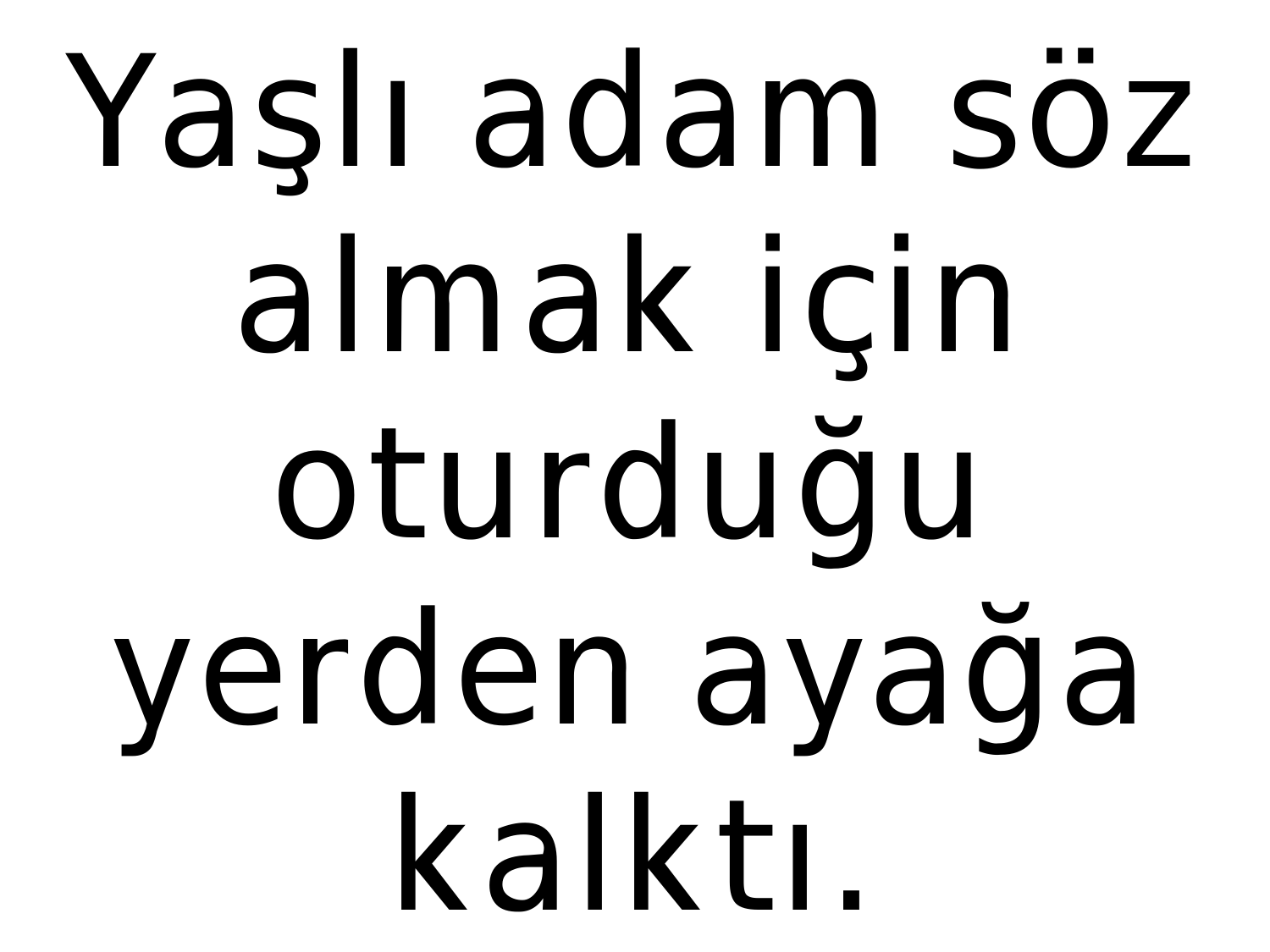

# Yaşlı adam söz almak için oturduğu yerden ayağa kalktı.